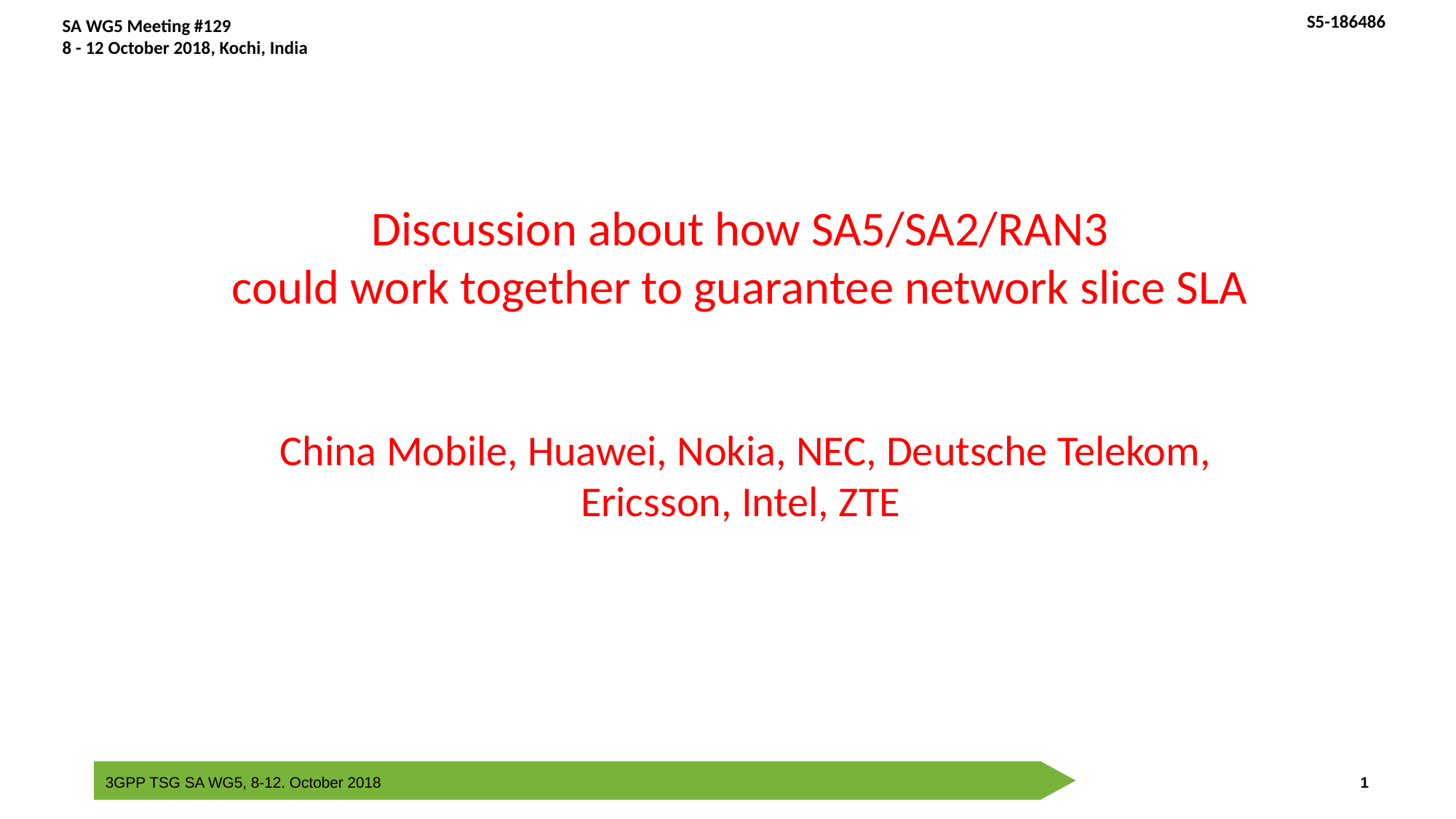

# Discussion about how SA5/SA2/RAN3 could work together to guarantee network slice SLA China Mobile, Huawei, Nokia, NEC, Deutsche Telekom, Ericsson, Intel, ZTE